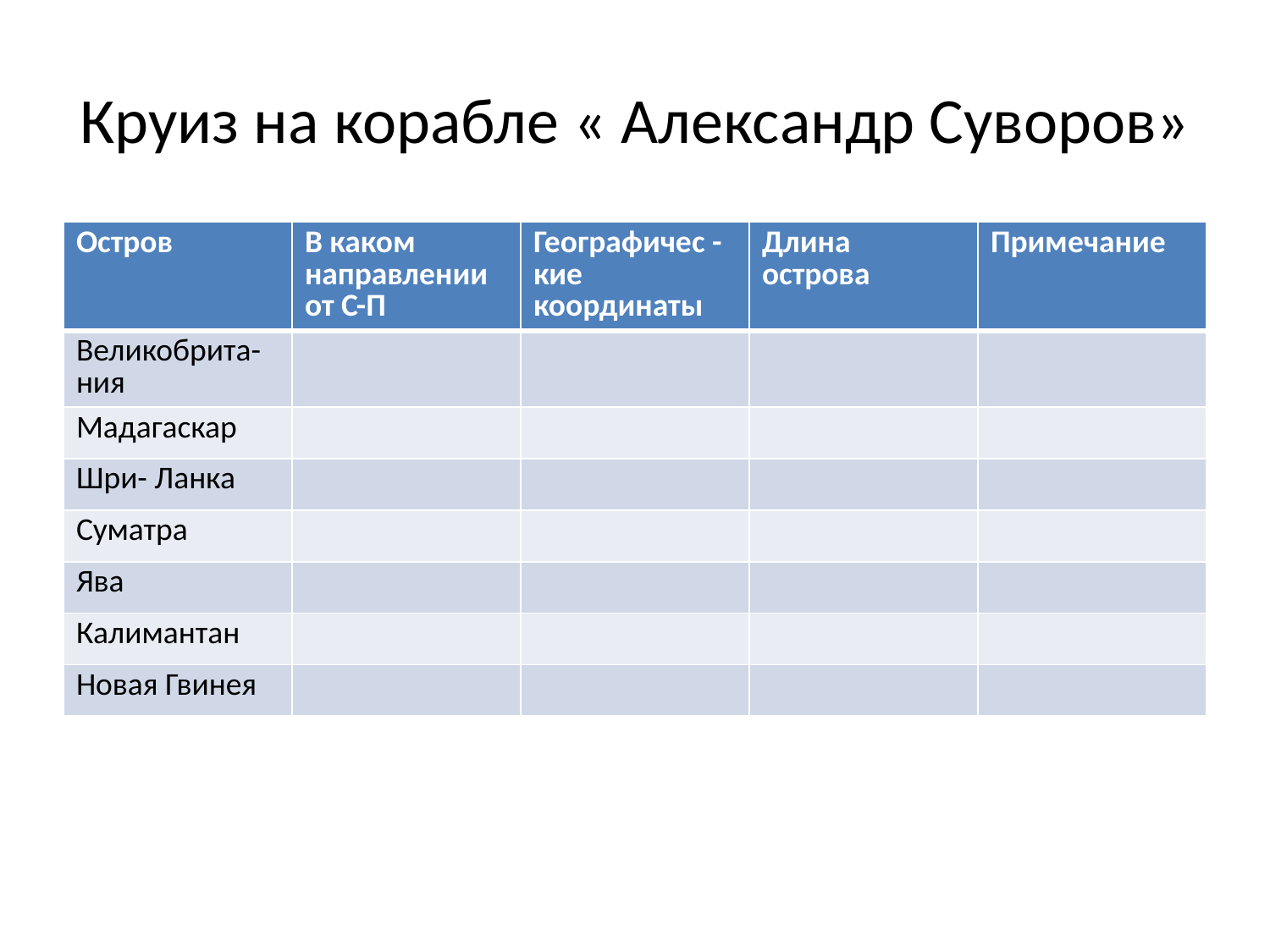

# Круиз на корабле « Александр Суворов»
| Остров | В каком направлении от С-П | Географичес - кие координаты | Длина острова | Примечание |
| --- | --- | --- | --- | --- |
| Великобрита- ния |  |  |  |  |
| Мадагаскар |  |  |  |  |
| Шри- Ланка |  |  |  |  |
| Суматра |  |  |  |  |
| Ява |  |  |  |  |
| Калимантан |  |  |  |  |
| Новая Гвинея |  |  |  |  |